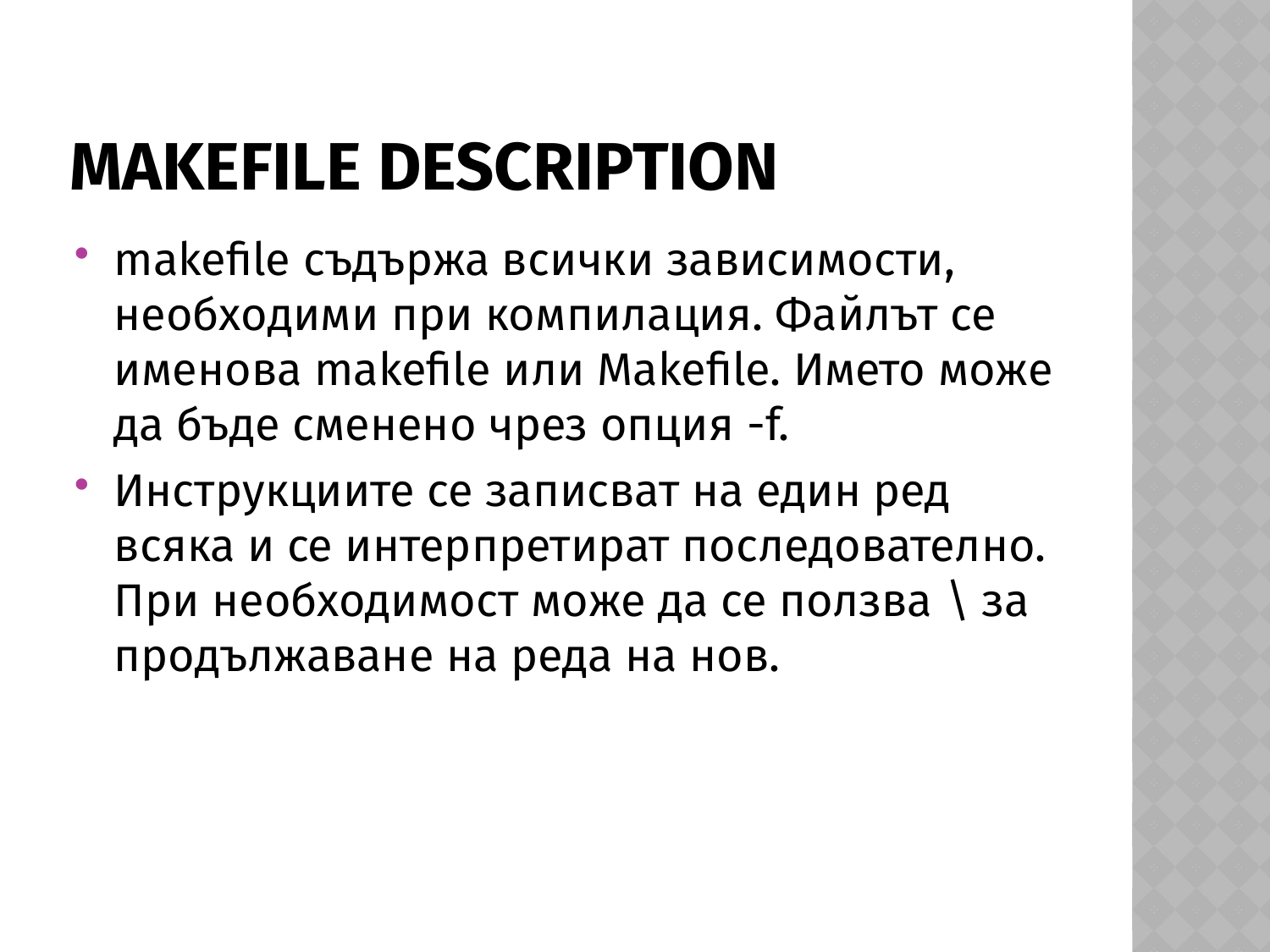

# Makefile Description
makefile съдържа всички зависимости, необходими при компилация. Файлът се именова makefile или Makefile. Името може да бъде сменено чрез опция -f.
Инструкциите се записват на един ред всяка и се интерпретират последователно. При необходимост може да се ползва \ за продължаване на реда на нов.